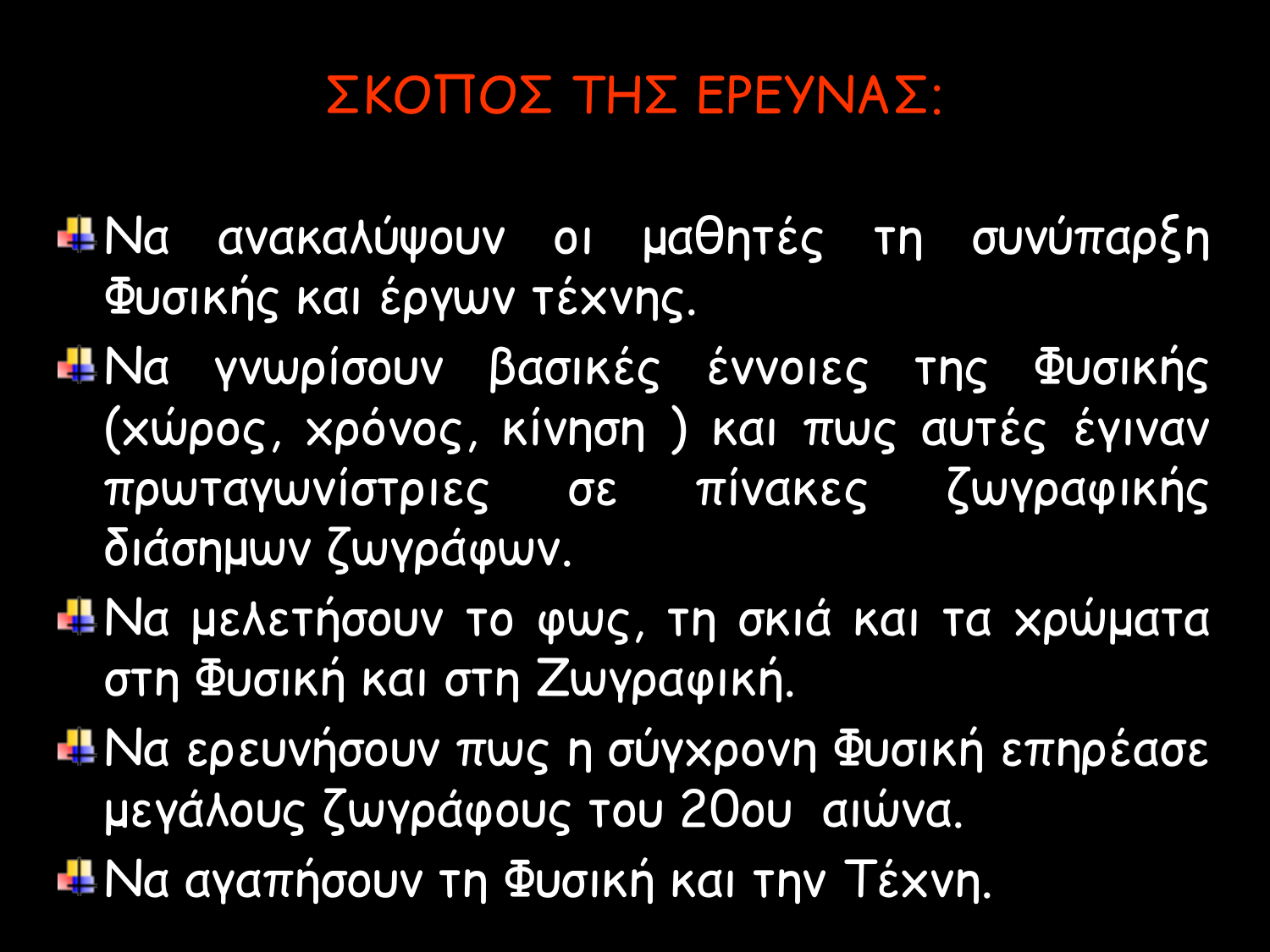

ΣΚΟΠΟΣ ΤΗΣ ΕΡΕΥΝΑΣ:

Να ανακαλύψουν οι μαθητές τη συνύπαρξη Φυσικής και έργων τέχνης.
Να γνωρίσουν βασικές έννοιες της Φυσικής (χώρος, χρόνος, κίνηση ) και πως αυτές έγιναν πρωταγωνίστριες σε πίνακες ζωγραφικής διάσημων ζωγράφων.
Να μελετήσουν το φως, τη σκιά και τα χρώματα στη Φυσική και στη Ζωγραφική.
Να ερευνήσουν πως η σύγχρονη Φυσική επηρέασε μεγάλους ζωγράφους του 20ου  αιώνα.
Να αγαπήσουν τη Φυσική και την Τέχνη.